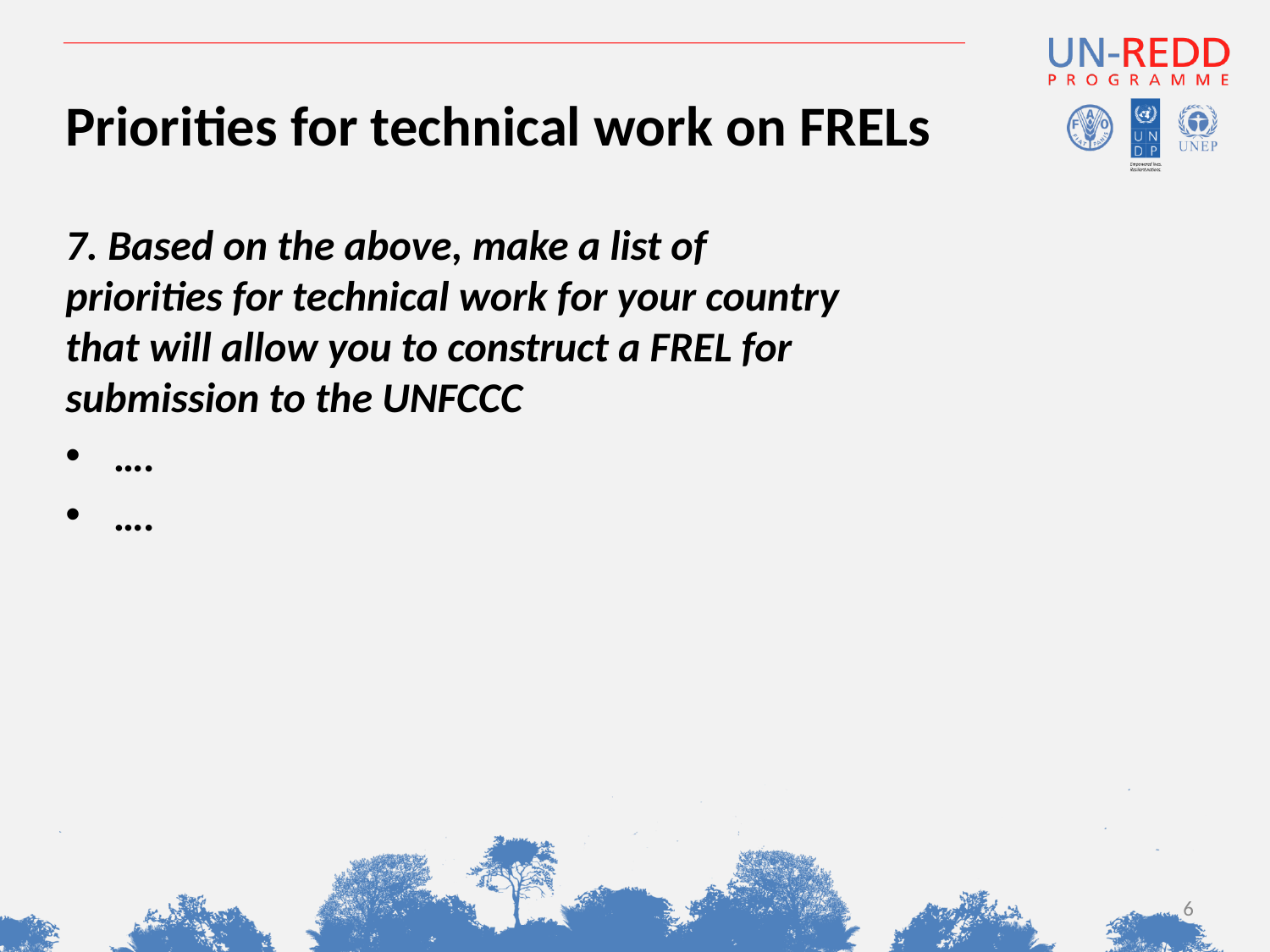

Priorities for technical work on FRELs
7. Based on the above, make a list of priorities for technical work for your country that will allow you to construct a FREL for submission to the UNFCCC
….
….

6